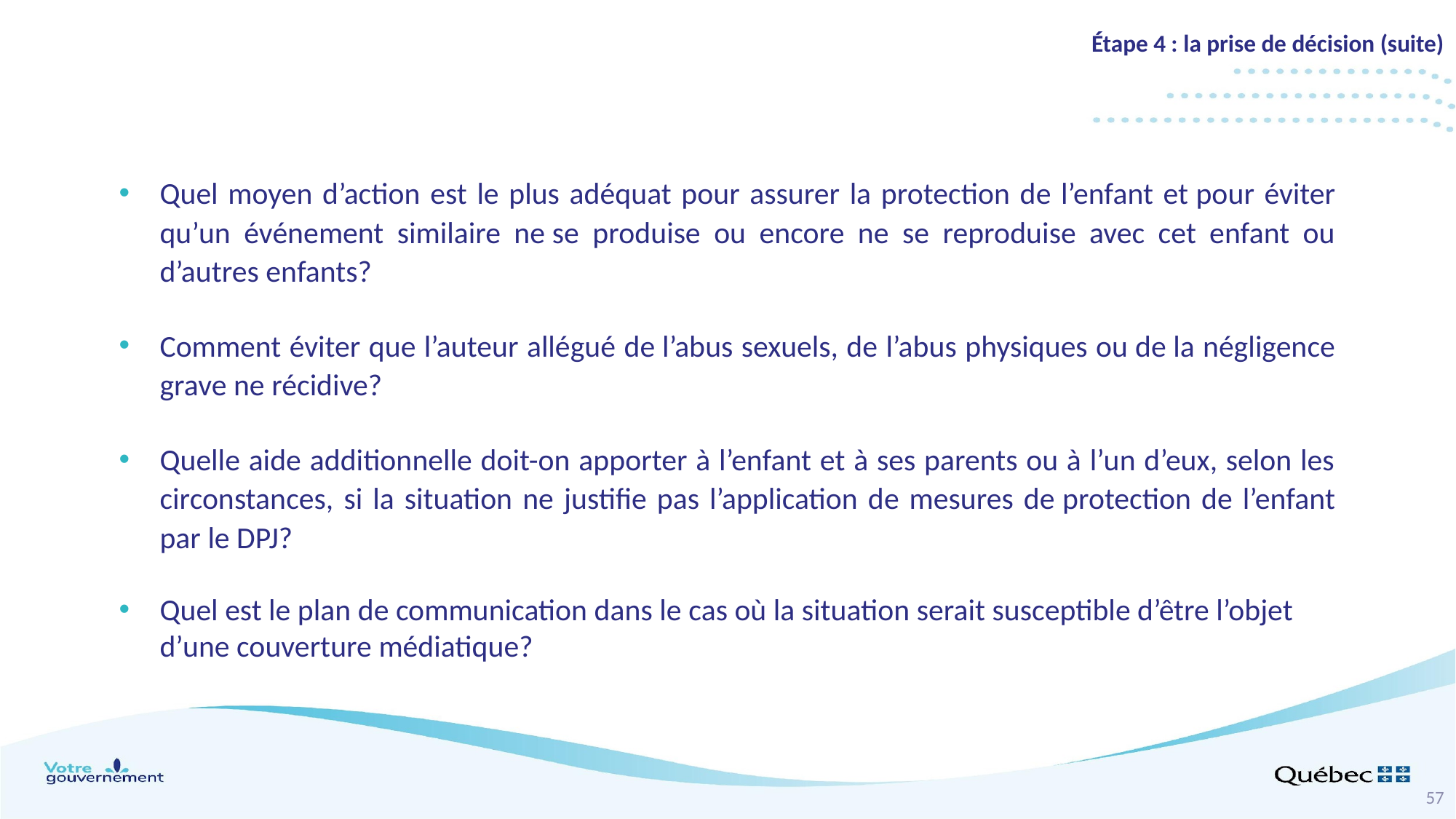

Étape 4 : la prise de décision (suite)
Quel moyen d’action est le plus adéquat pour assurer la protection de l’enfant et pour éviter qu’un événement similaire ne se produise ou encore ne se reproduise avec cet enfant ou d’autres enfants?

Comment éviter que l’auteur allégué de l’abus sexuels, de l’abus physiques ou de la négligence grave ne récidive?

Quelle aide additionnelle doit-on apporter à l’enfant et à ses parents ou à l’un d’eux, selon les circonstances, si la situation ne justifie pas l’application de mesures de protection de l’enfant par le DPJ?

Quel est le plan de communication dans le cas où la situation serait susceptible d’être l’objet d’une couverture médiatique?
57